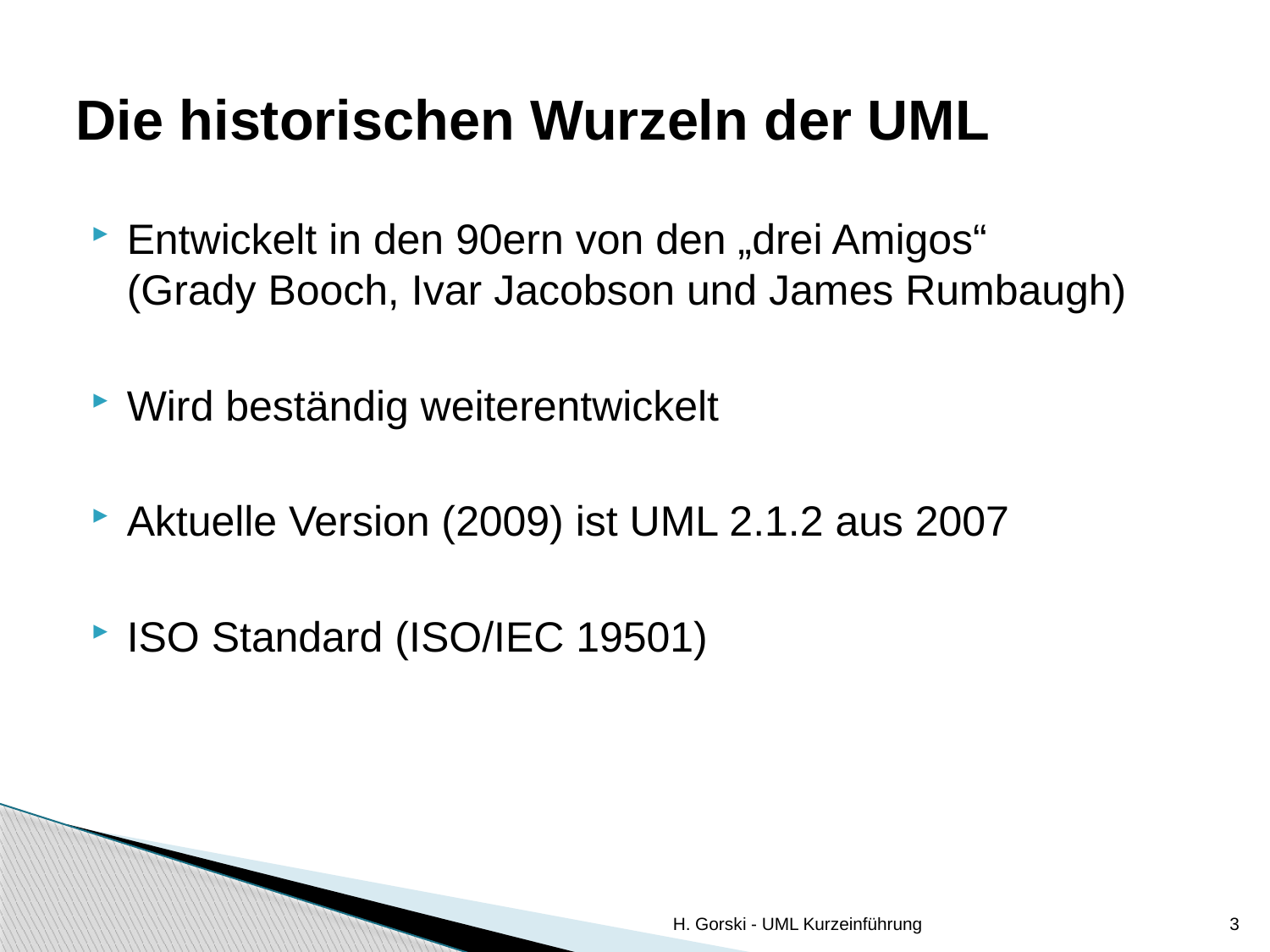

# Die historischen Wurzeln der UML
Entwickelt in den 90ern von den „drei Amigos“
(Grady Booch, Ivar Jacobson und James Rumbaugh)

Wird beständig weiterentwickelt

Aktuelle Version (2009) ist UML 2.1.2 aus 2007

ISO Standard (ISO/IEC 19501)
H. Gorski - UML Kurzeinführung
3